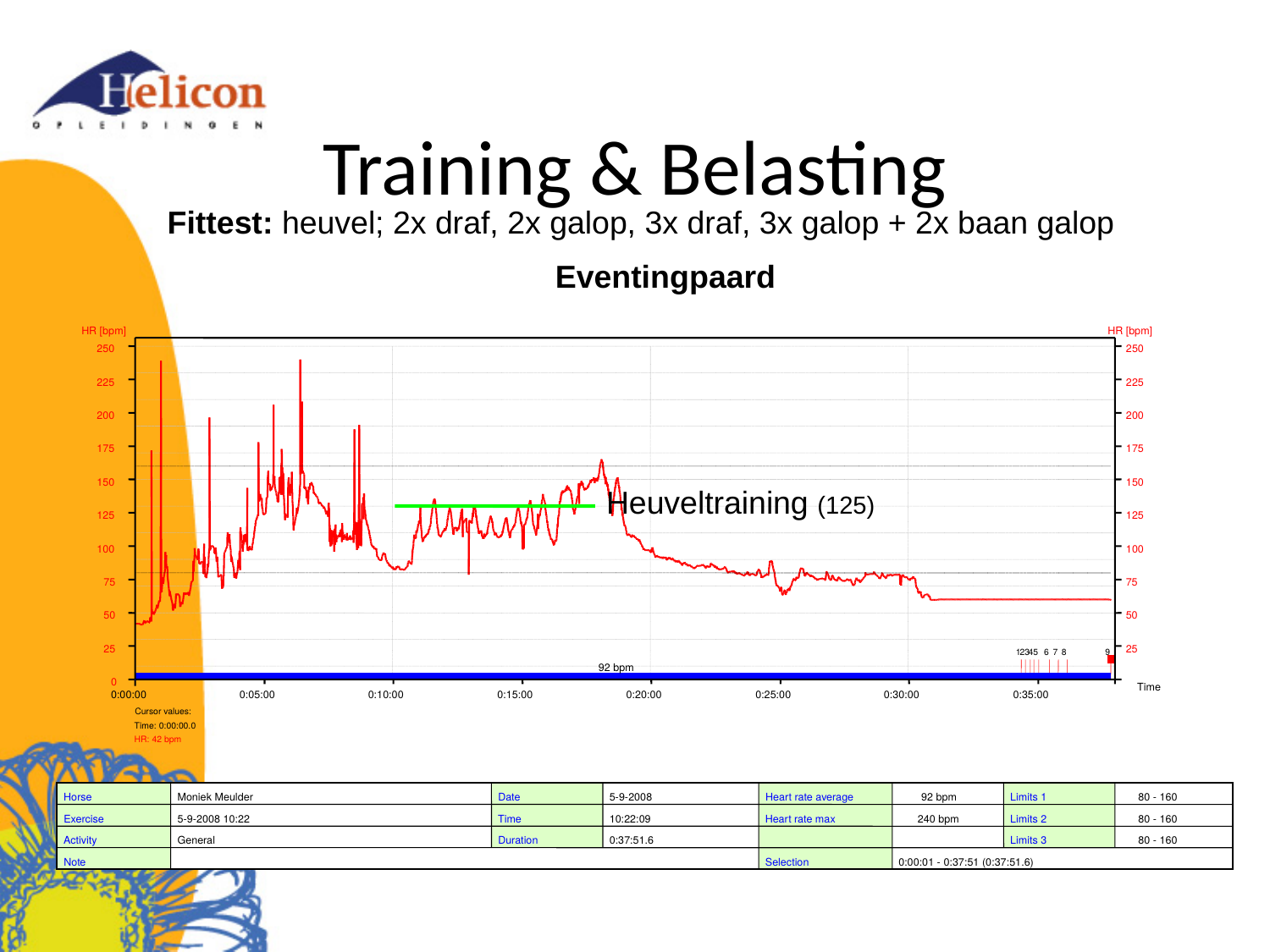

# Training & Belasting
Fittest: heuvel; 2x draf, 2x galop, 3x draf, 3x galop + 2x baan galop
Eventingpaard

HR [bpm]
HR [bpm]
250
250

225
225

200
200

175
175

150
150

125
125

100
100

75
75

50

50

25
25

0

Time
0:00:00
0:05:00
0:10:00
0:15:00
0:20:00
0:25:00
0:30:00
0:35:00

Horse
Moniek Meulder
Date
5-9-2008
Heart rate average
92 bpm
Limits 1
     80 - 160

Exercise
5-9-2008 10:22
Time
10:22:09
Heart rate max
240 bpm
Limits 2
     80 - 160

Activity
General
Duration
0:37:51.6

Limits 3
     80 - 160

Note
Selection
0:00:01 - 0:37:51 (0:37:51.6)

1
2
3
4
5
6
7
8
9

92 bpm

Cursor values:
Time: 0:00:00.0
HR: 42 bpm
 Heuveltraining (125)